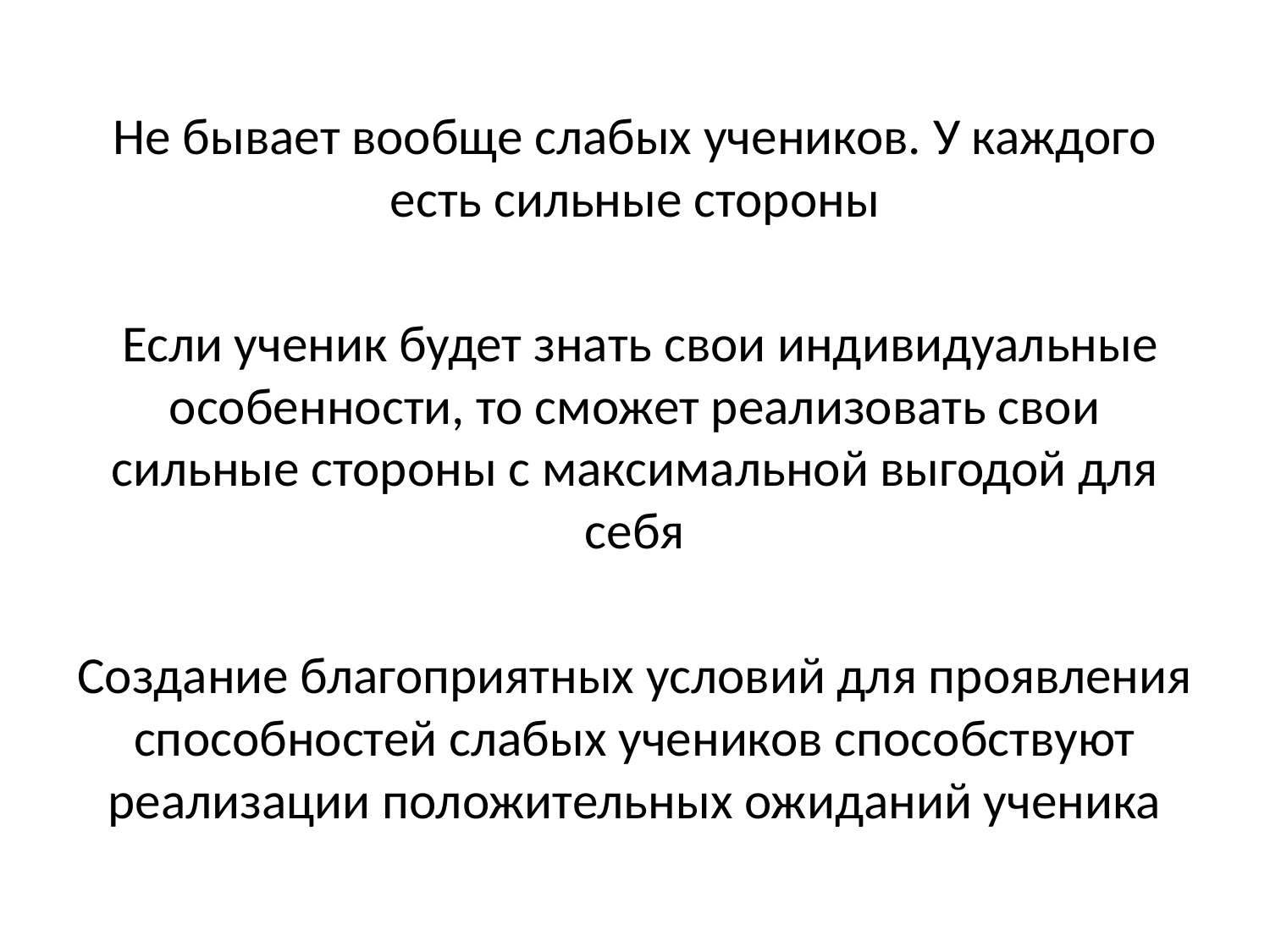

Не бывает вообще слабых учеников. У каждого есть сильные стороны

 Если ученик будет знать свои индивидуальные особенности, то сможет реализовать свои сильные стороны с максимальной выгодой для себя

Создание благоприятных условий для проявления способностей слабых учеников способствуют реализации положительных ожиданий ученика